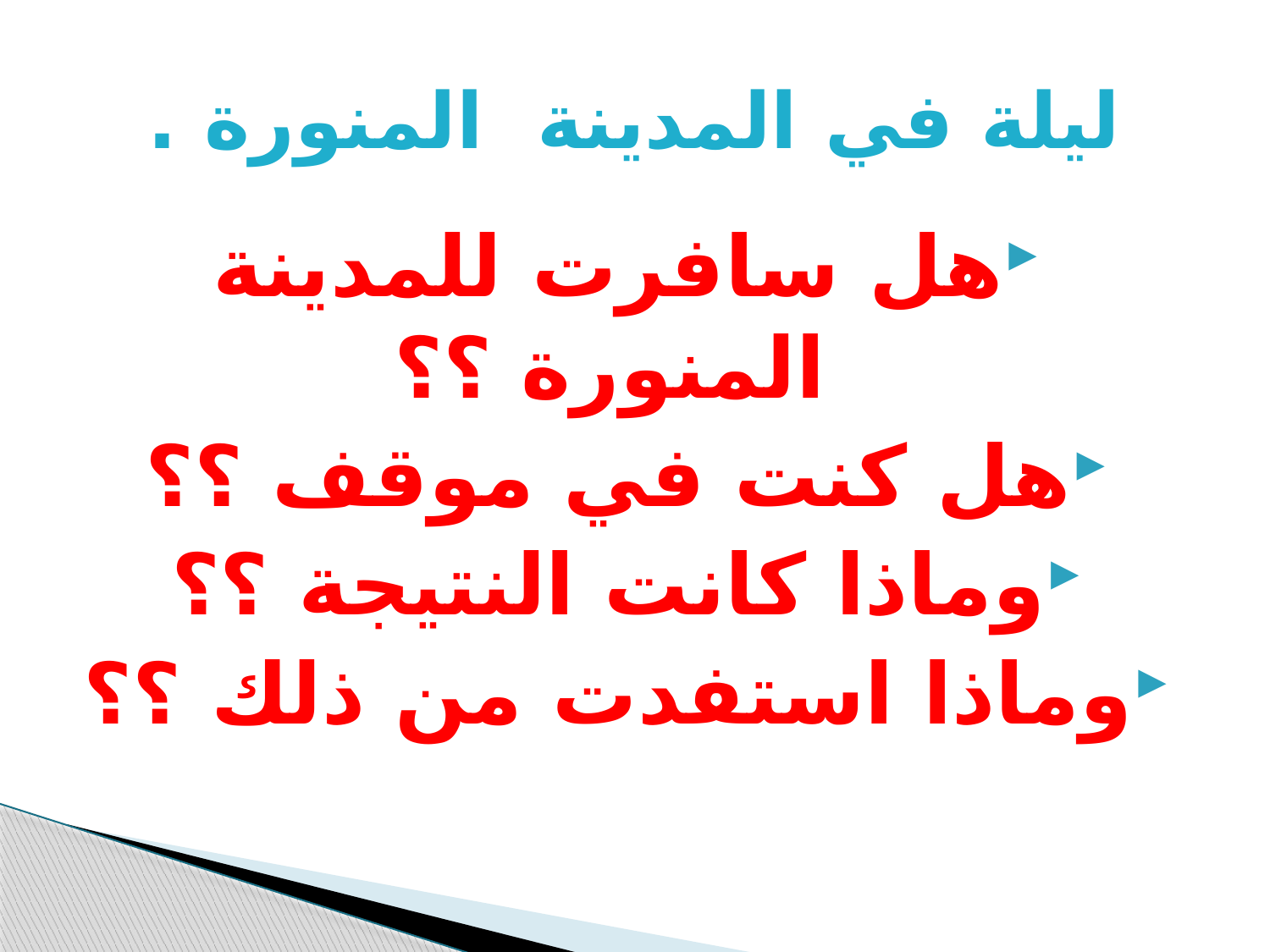

# ليلة في المدينة  المنورة .
هل سافرت للمدينة المنورة ؟؟
هل كنت في موقف ؟؟
وماذا كانت النتيجة ؟؟
وماذا استفدت من ذلك ؟؟